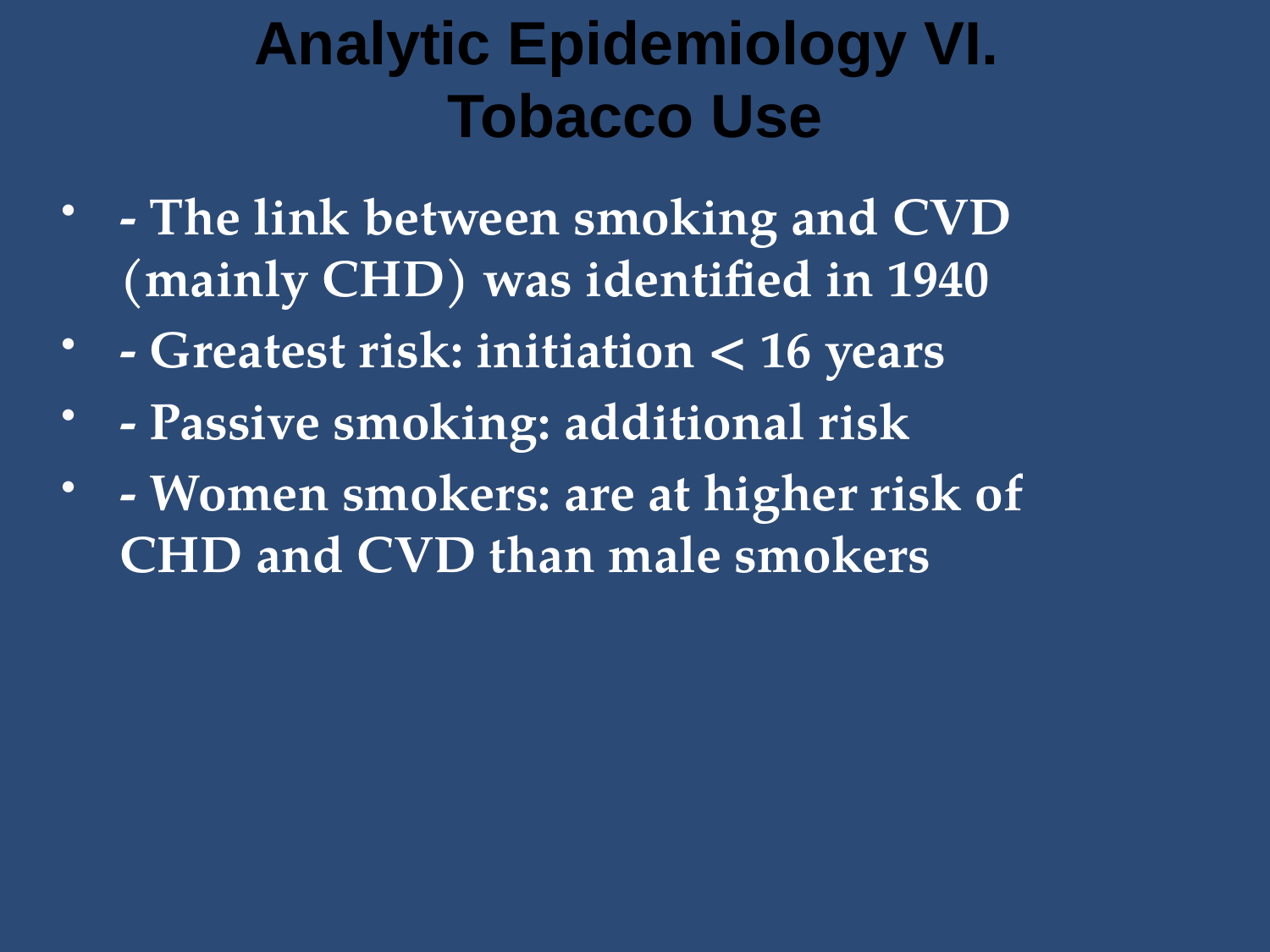

# Analytic Epidemiology VI. Tobacco Use
- The link between smoking and CVD (mainly CHD) was identified in 1940
- Greatest risk: initiation < 16 years
- Passive smoking: additional risk
- Women smokers: are at higher risk of CHD and CVD than male smokers